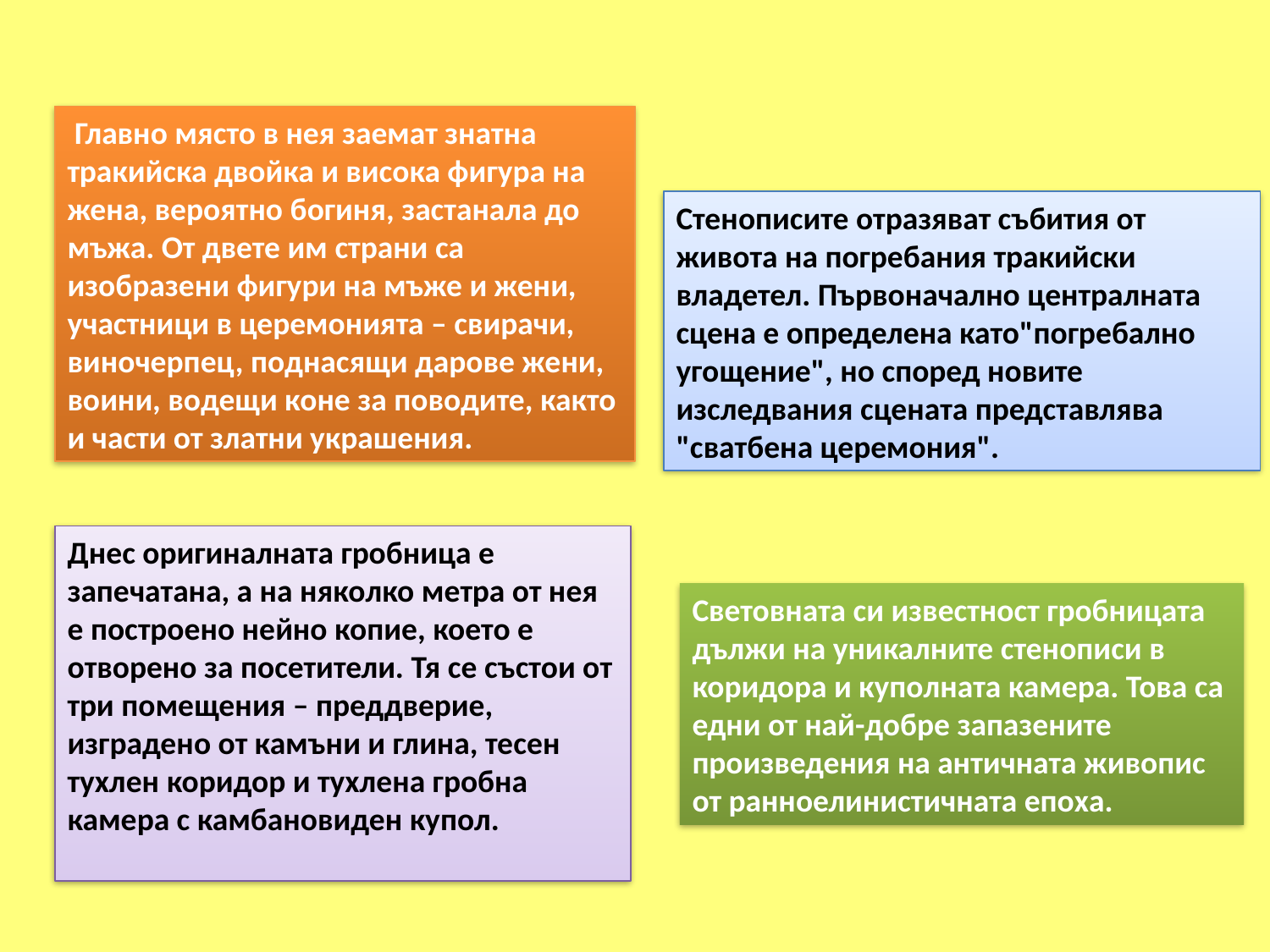

Главно място в нея заемат знатна тракийска двойка и висока фигура на жена, вероятно богиня, застанала до мъжа. От двете им страни са изобразени фигури на мъже и жени, участници в церемонията – свирачи, виночерпец, поднасящи дарове жени, воини, водещи коне за поводите, както и части от златни украшения.
Стенописите отразяват събития от живота на погребания тракийски владетел. Първоначално централната сцена е определена като"погребално угощение", но според новите изследвания сцената представлява "сватбена церемония".
Днес оригиналната гробница е запечатана, а на няколко метра от нея е построено нейно копие, което е отворено за посетители. Тя се състои от три помещения – преддверие, изградено от камъни и глина, тесен тухлен коридор и тухлена гробна камера с камбановиден купол.
Световната си известност гробницата дължи на уникалните стенописи в коридора и куполната камера. Това са едни от най-добре запазените произведения на античната живопис от ранноелинистичната епоха.